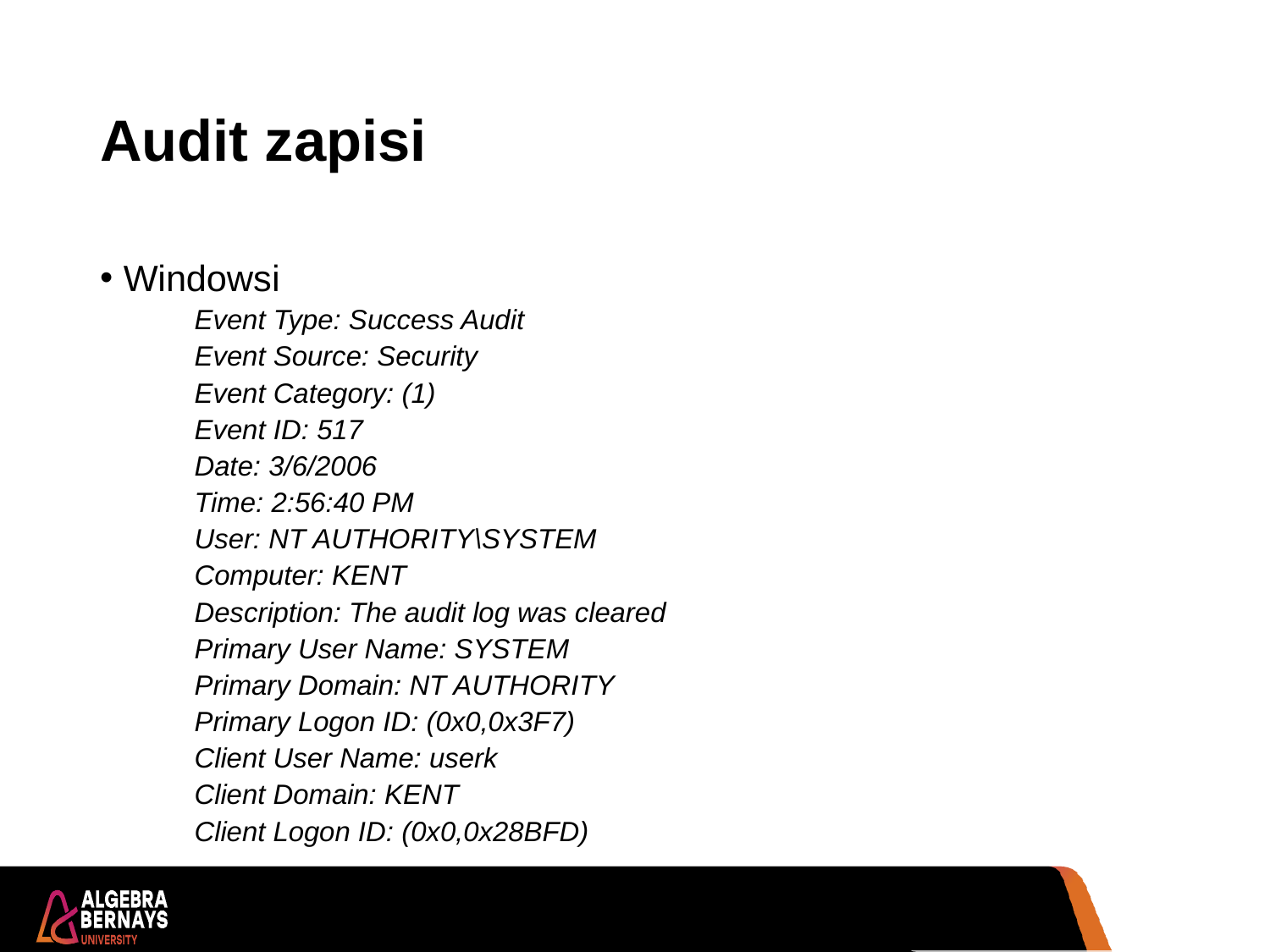

# Audit zapisi
Windowsi
Event Type: Success Audit
Event Source: Security
Event Category: (1)
Event ID: 517
Date: 3/6/2006
Time: 2:56:40 PM
User: NT AUTHORITY\SYSTEM
Computer: KENT
Description: The audit log was cleared
Primary User Name: SYSTEM
Primary Domain: NT AUTHORITY
Primary Logon ID: (0x0,0x3F7)
Client User Name: userk
Client Domain: KENT
Client Logon ID: (0x0,0x28BFD)